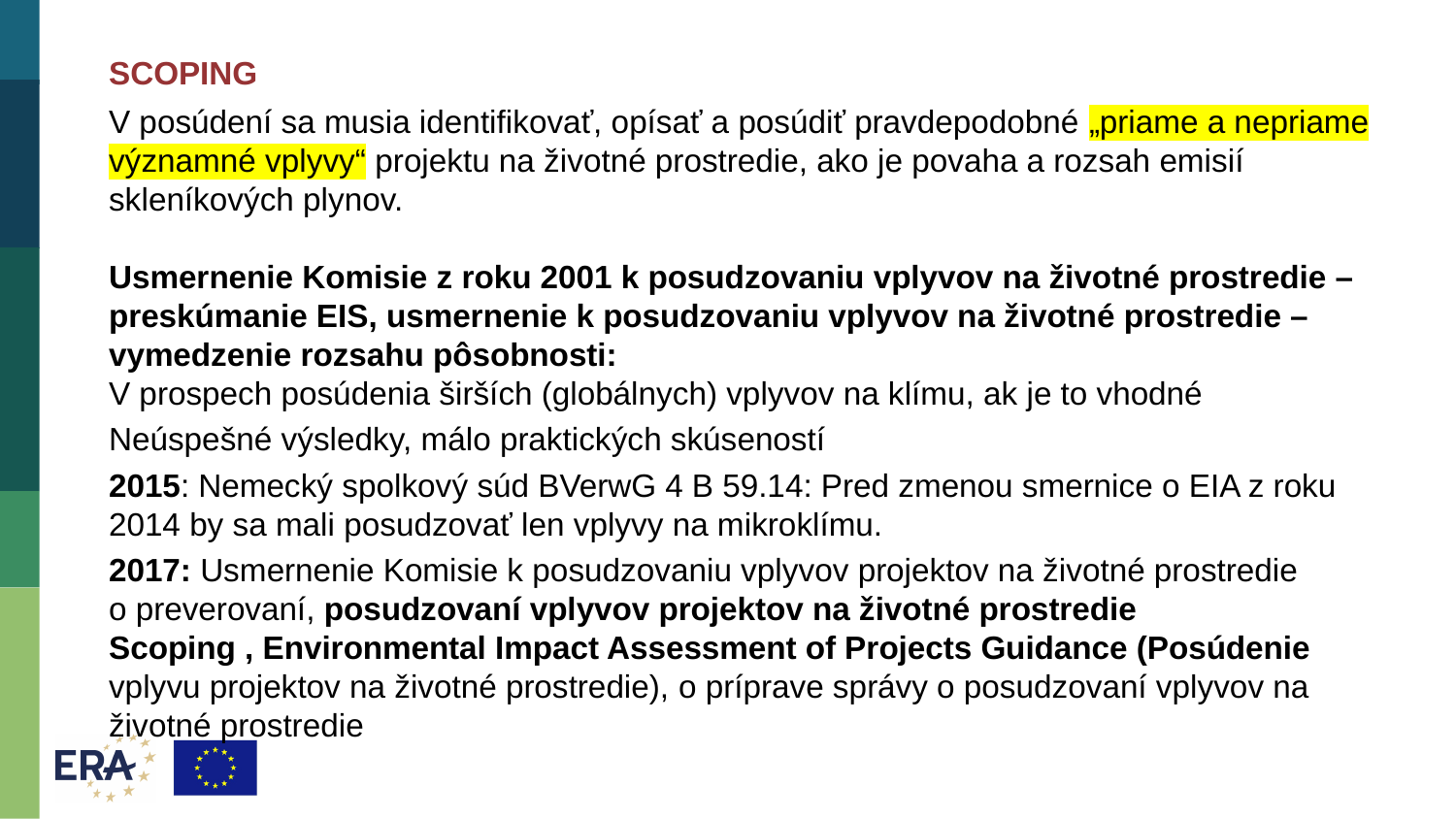

SCOPING

V posúdení sa musia identifikovať, opísať a posúdiť pravdepodobné „priame a nepriame významné vplyvy“ projektu na životné prostredie, ako je povaha a rozsah emisií skleníkových plynov.

Usmernenie Komisie z roku 2001 k posudzovaniu vplyvov na životné prostredie – preskúmanie EIS, usmernenie k posudzovaniu vplyvov na životné prostredie – vymedzenie rozsahu pôsobnosti:
V prospech posúdenia širších (globálnych) vplyvov na klímu, ak je to vhodné

Neúspešné výsledky, málo praktických skúseností

2015: Nemecký spolkový súd BVerwG 4 B 59.14: Pred zmenou smernice o EIA z roku 2014 by sa mali posudzovať len vplyvy na mikroklímu.

2017: Usmernenie Komisie k posudzovaniu vplyvov projektov na životné prostredie
o preverovaní, posudzovaní vplyvov projektov na životné prostredie
Scoping , Environmental Impact Assessment of Projects Guidance (Posúdenie vplyvu projektov na životné prostredie), o príprave správy o posudzovaní vplyvov na životné prostredie